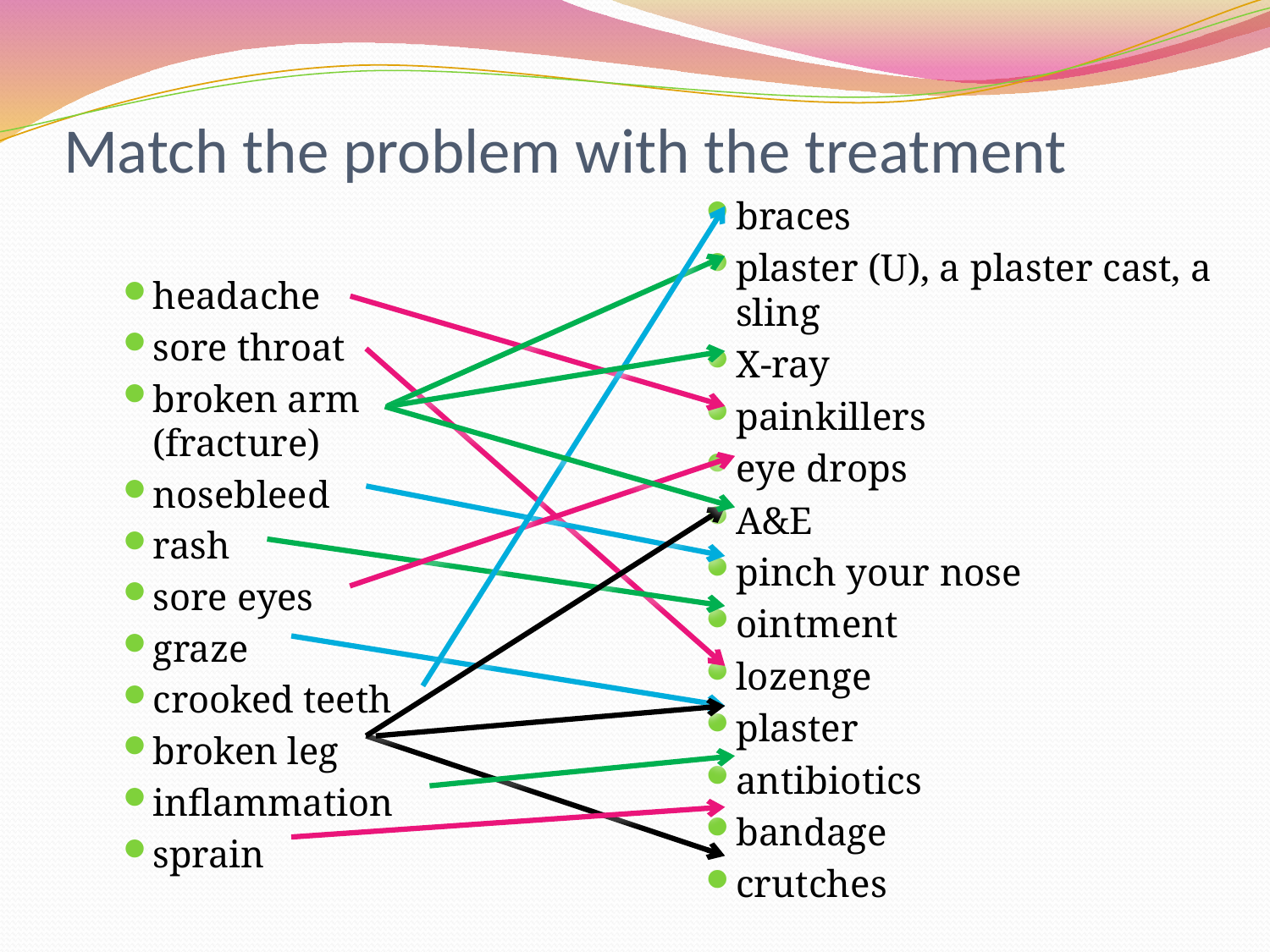

# Match the problem with the treatment
braces
plaster (U), a plaster cast, a sling
X-ray
painkillers
eye drops
A&E
pinch your nose
ointment
lozenge
plaster
antibiotics
bandage
crutches

headache
sore throat
broken arm (fracture)
nosebleed
rash
sore eyes
graze
crooked teeth
broken leg
inflammation
sprain